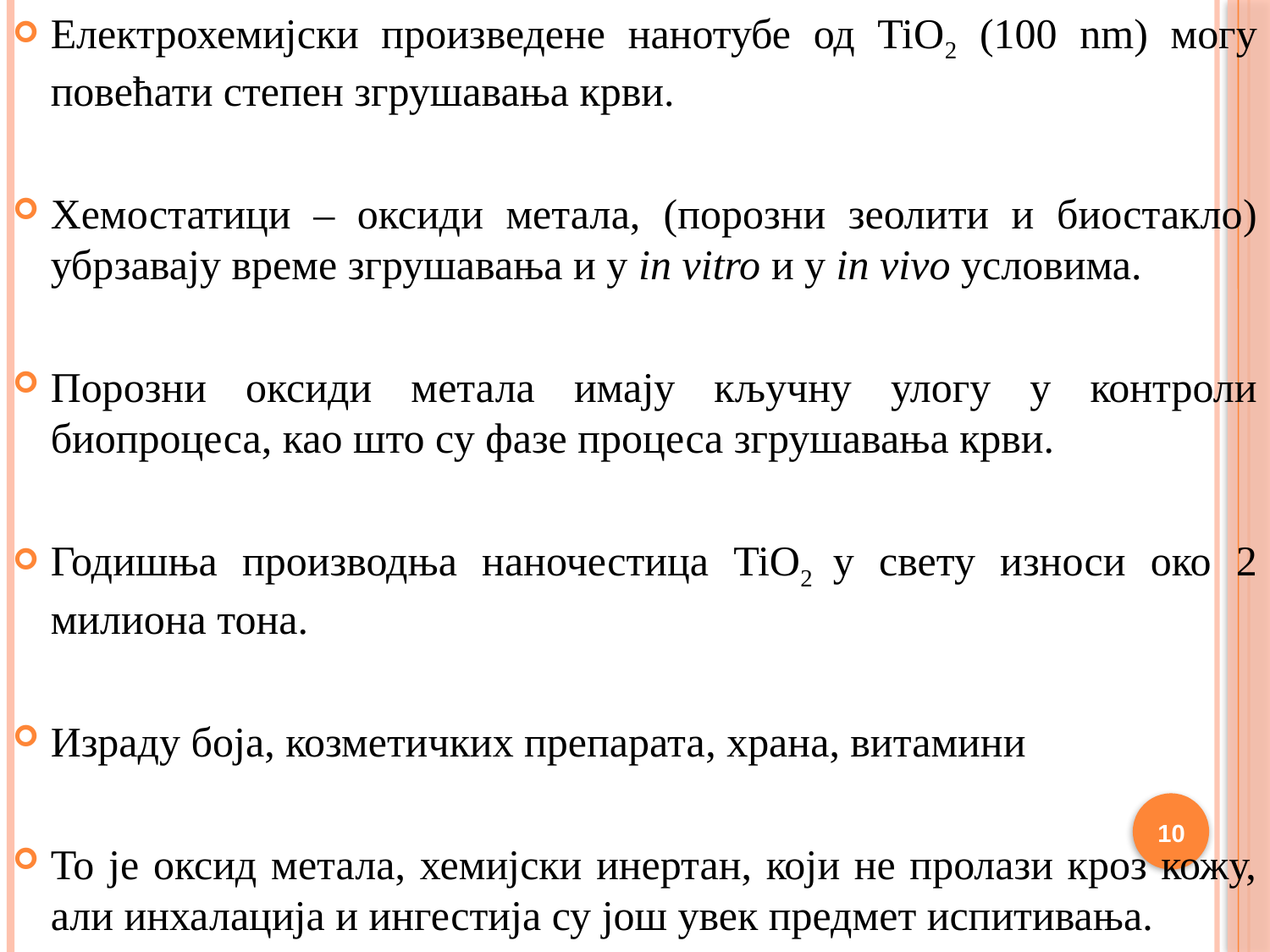

Електрохемијски произведене нанотубе од TiO2 (100 nm) могу повећати степен згрушавања крви.

Хемостатици – оксиди метала, (порозни зеолити и биостакло) убрзавају време згрушавања и у in vitro и у in vivo условима.

Порозни оксиди метала имају кључну улогу у контроли биопроцеса, као што су фазе процеса згрушавања крви.

Годишња производња наночестица TiO2 у свету износи око 2 милиона тона.

Израду боја, козметичких препарата, храна, витамини

То је оксид метала, хемијски инертан, који не пролази кроз кожу, али инхалација и ингестија су још увек предмет испитивања.
10